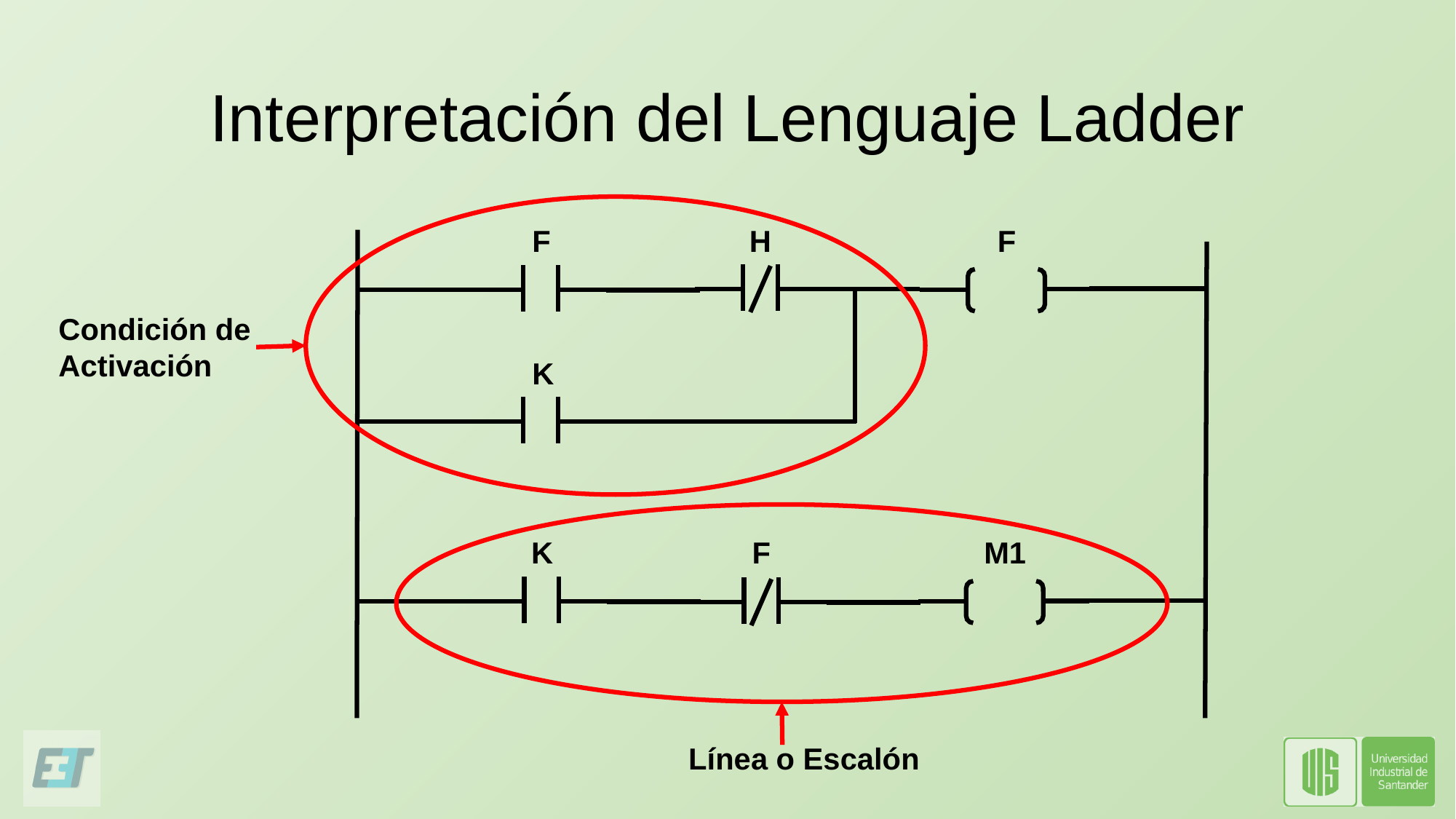

# Interpretación del Lenguaje Ladder

Condición de Activación
F
H
F

K
K
F
M1

Línea o Escalón